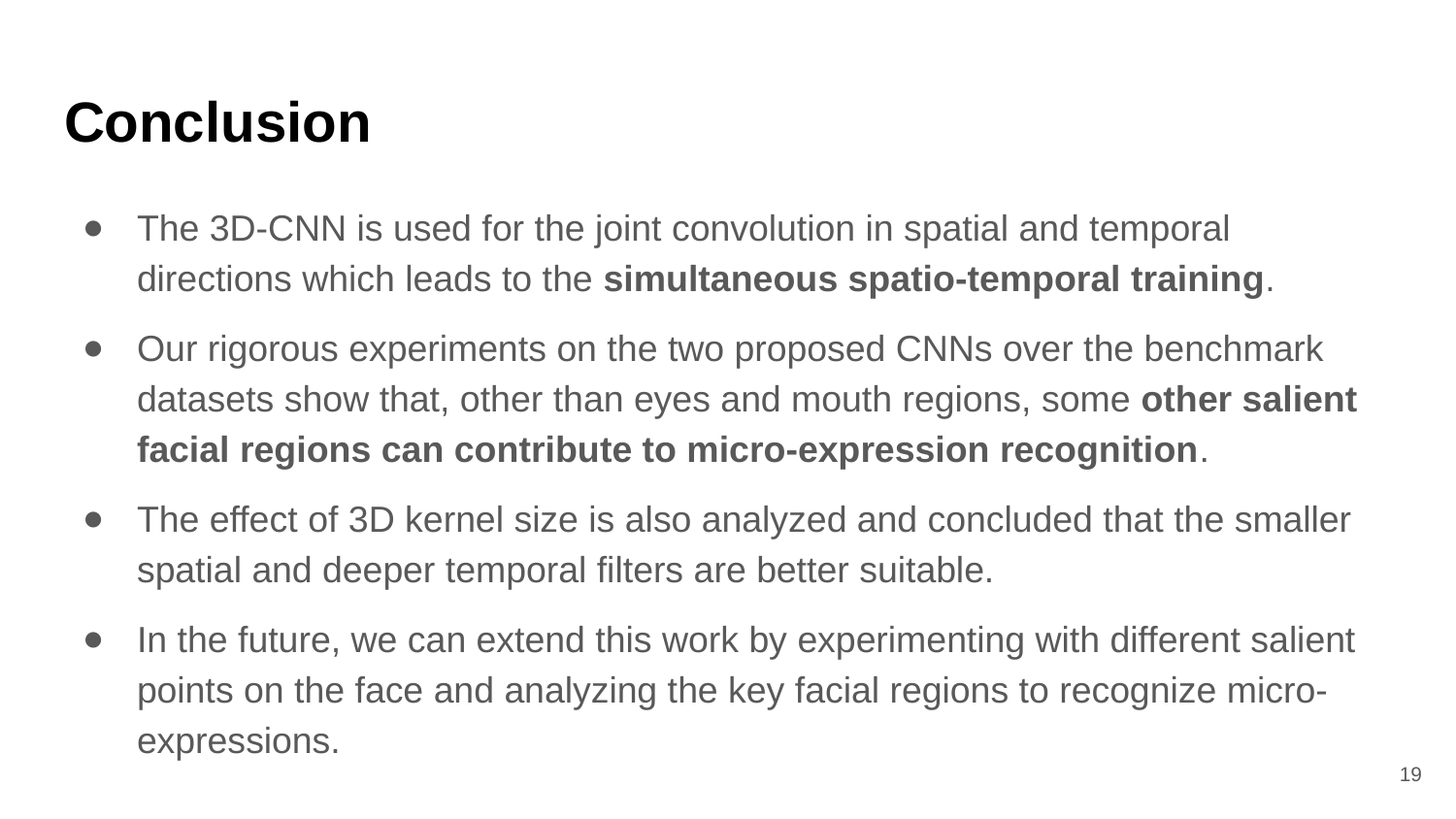

# Conclusion
The 3D-CNN is used for the joint convolution in spatial and temporal directions which leads to the simultaneous spatio-temporal training.
Our rigorous experiments on the two proposed CNNs over the benchmark datasets show that, other than eyes and mouth regions, some other salient facial regions can contribute to micro-expression recognition.
The effect of 3D kernel size is also analyzed and concluded that the smaller spatial and deeper temporal filters are better suitable.
In the future, we can extend this work by experimenting with different salient points on the face and analyzing the key facial regions to recognize micro-expressions.
19